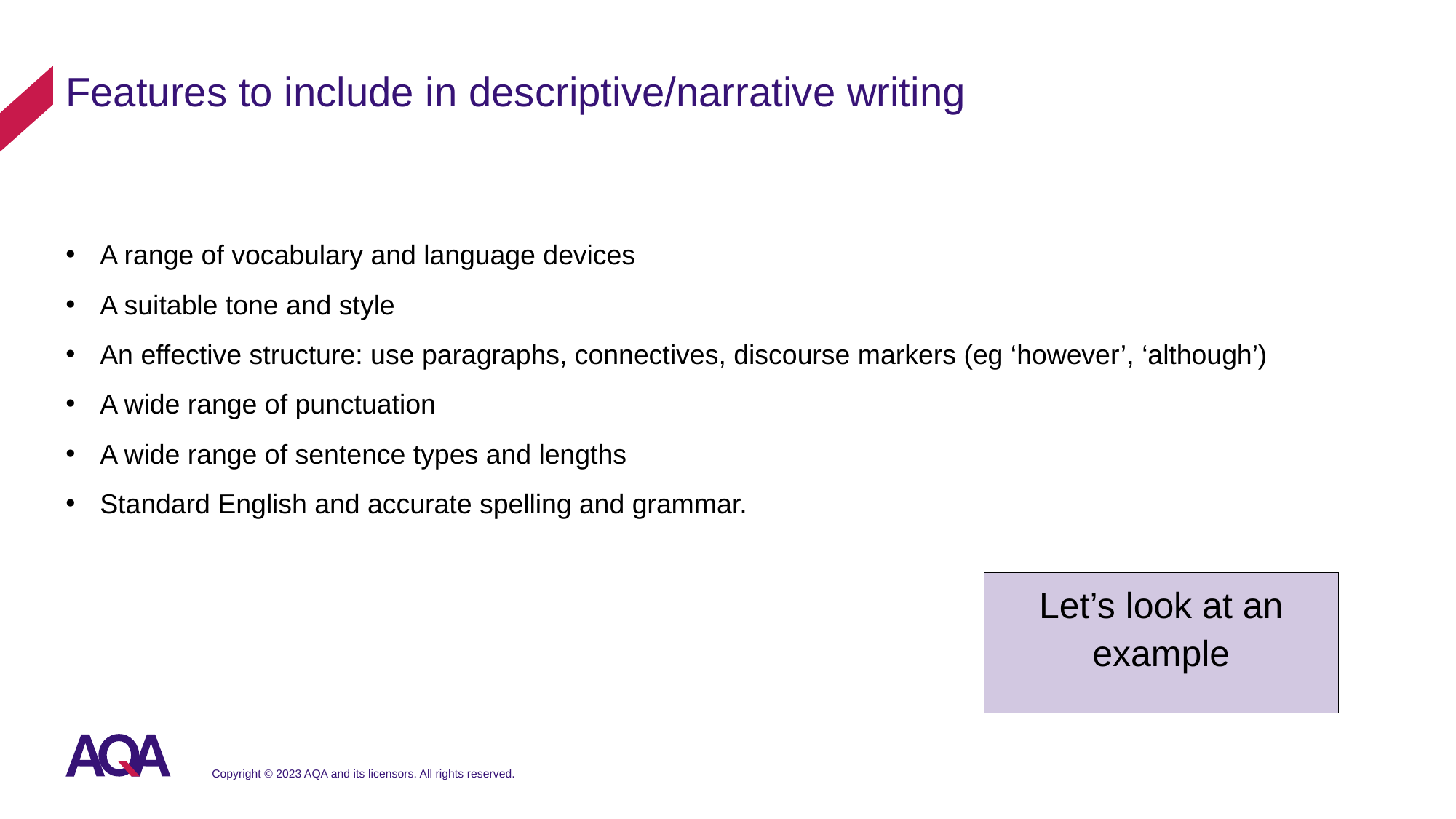

# Features to include in descriptive/narrative writing
A range of vocabulary and language devices
A suitable tone and style
An effective structure: use paragraphs, connectives, discourse markers (eg ‘however’, ‘although’)
A wide range of punctuation
A wide range of sentence types and lengths
Standard English and accurate spelling and grammar.

Let’s look at an example
Copyright © 2023 AQA and its licensors. All rights reserved.